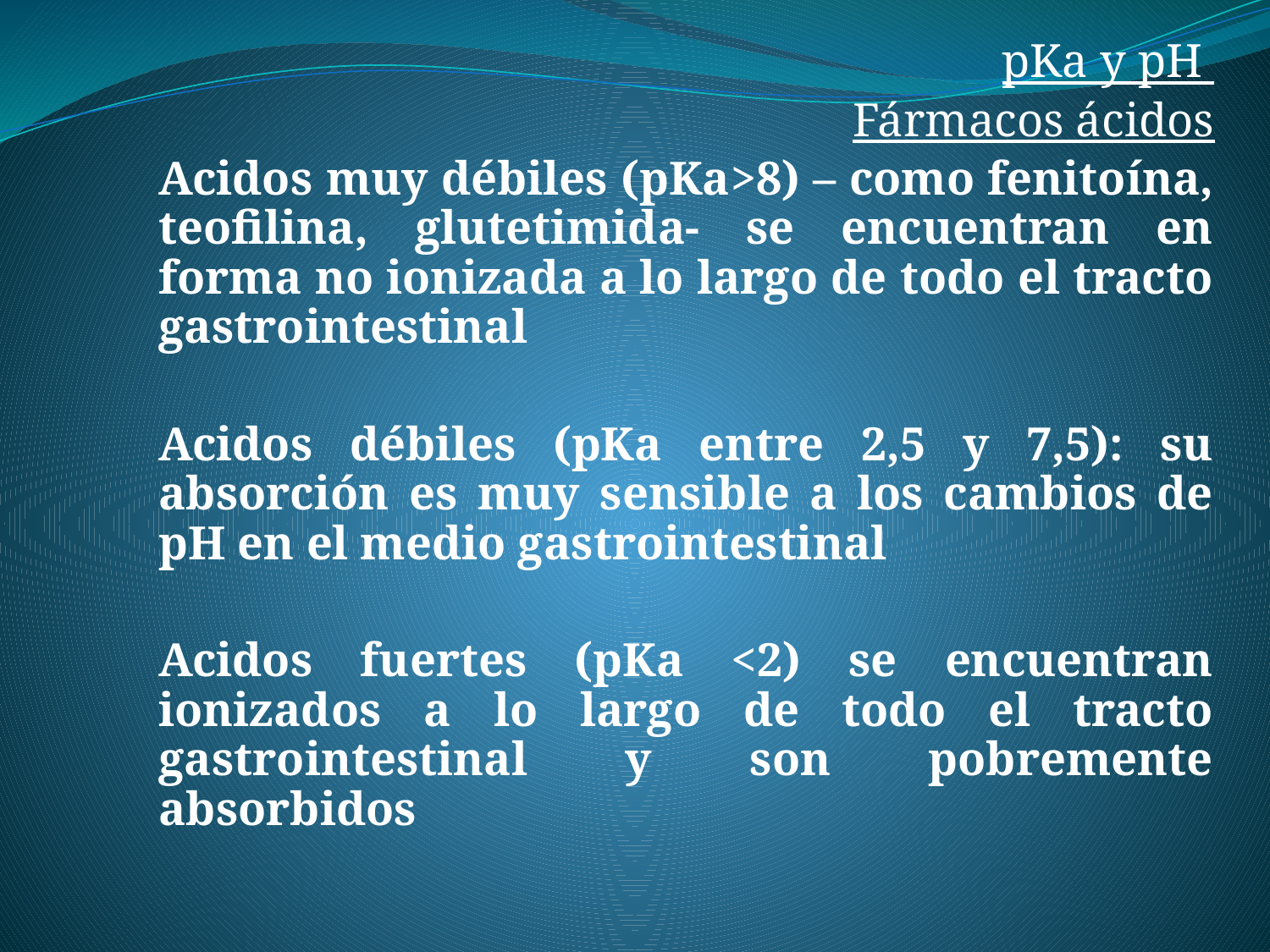

pKa y pH
Fármacos ácidos
Acidos muy débiles (pKa>8) – como fenitoína, teofilina, glutetimida- se encuentran en forma no ionizada a lo largo de todo el tracto gastrointestinal

Acidos débiles (pKa entre 2,5 y 7,5): su absorción es muy sensible a los cambios de pH en el medio gastrointestinal

Acidos fuertes (pKa <2) se encuentran ionizados a lo largo de todo el tracto gastrointestinal y son pobremente absorbidos